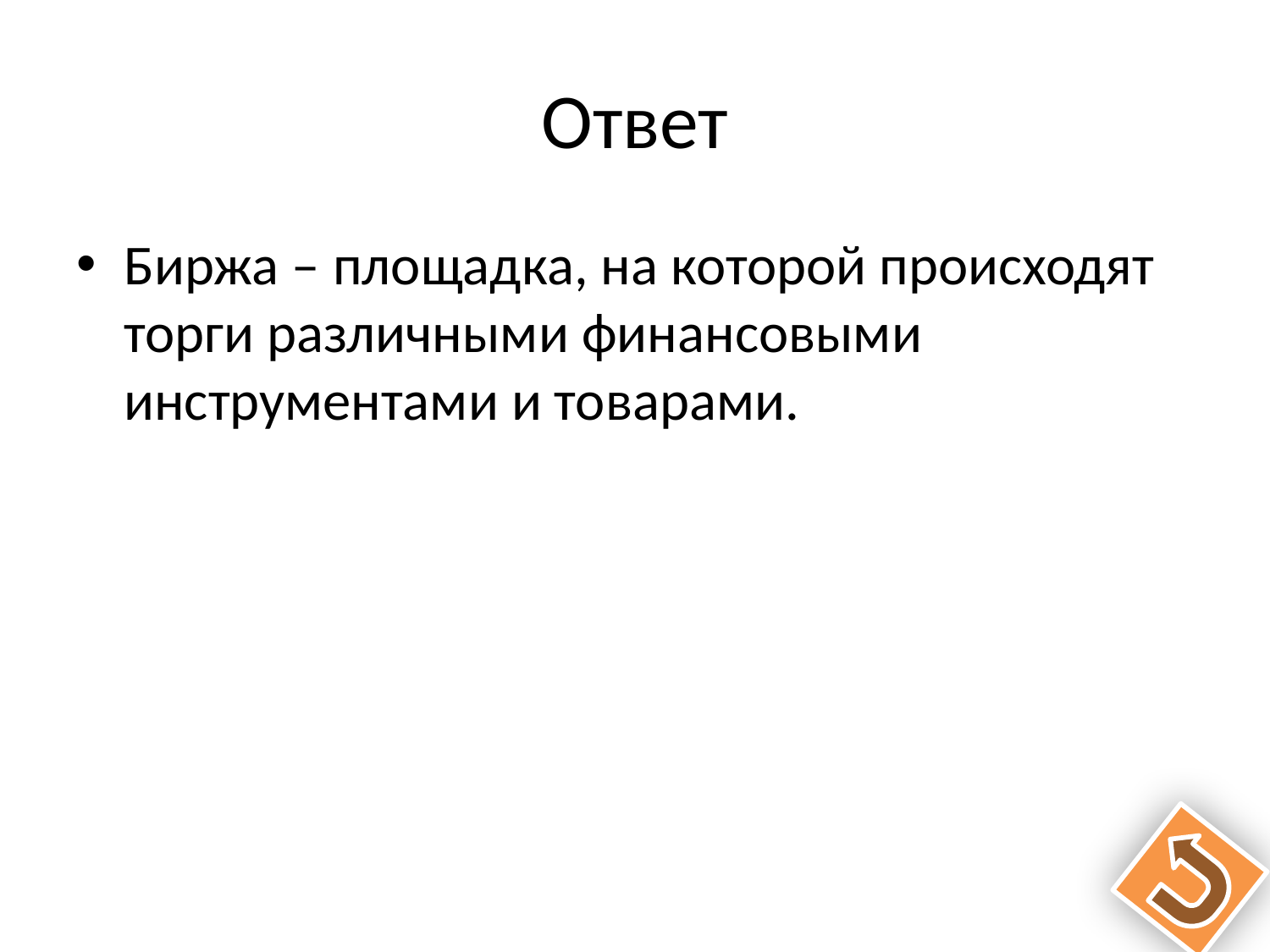

# Ответ
Биржа – площадка, на которой происходят торги различными финансовыми инструментами и товарами.